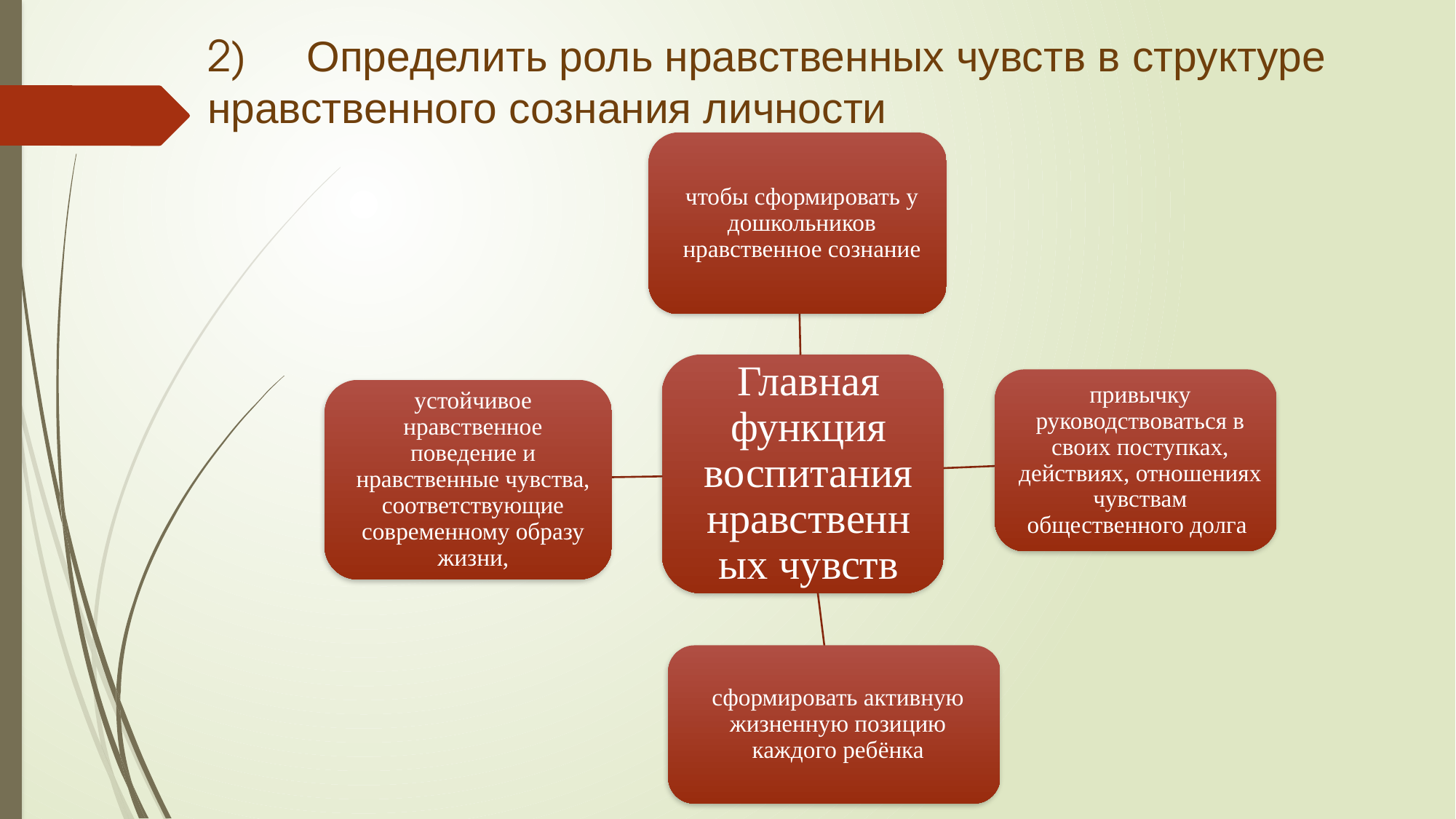

# 2)	Определить роль нравственных чувств в структуре нравственного сознания личности
Главная функция воспитания нравственных чувств
чтобы сформировать у дошкольников нравственное сознание
привычку руководствоваться в своих поступках, действиях, отношениях чувствам общественного долга
сформировать активную жизненную позицию каждого ребёнка
устойчивое нравственное поведение и нравственные чувства, соответствующие современному образу жизни,